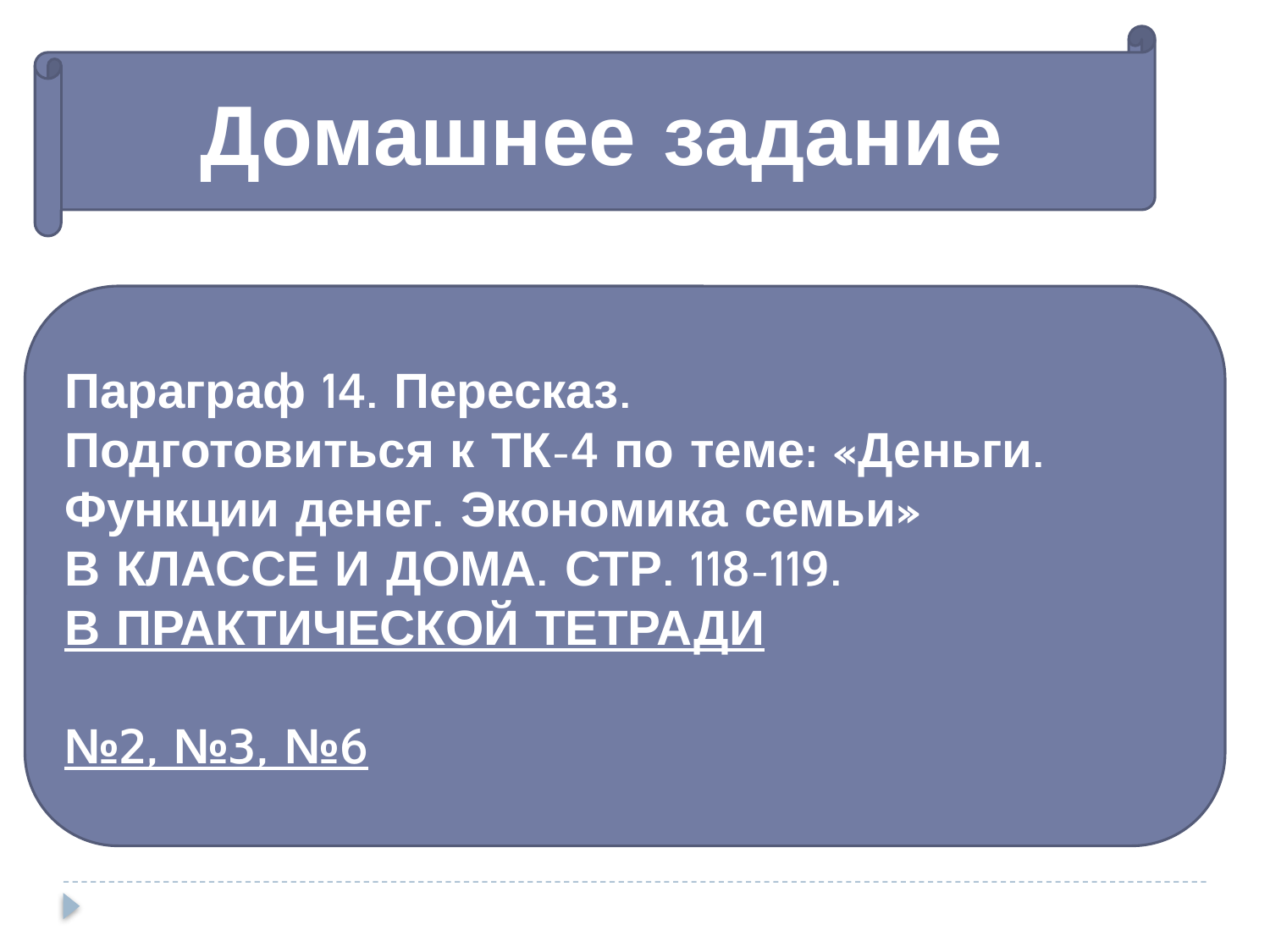

Домашнее задание
Параграф 14. Пересказ.
Подготовиться к ТК-4 по теме: «Деньги. Функции денег. Экономика семьи»
В КЛАССЕ И ДОМА. СТР. 118-119.
В ПРАКТИЧЕСКОЙ ТЕТРАДИ

№2, №3, №6